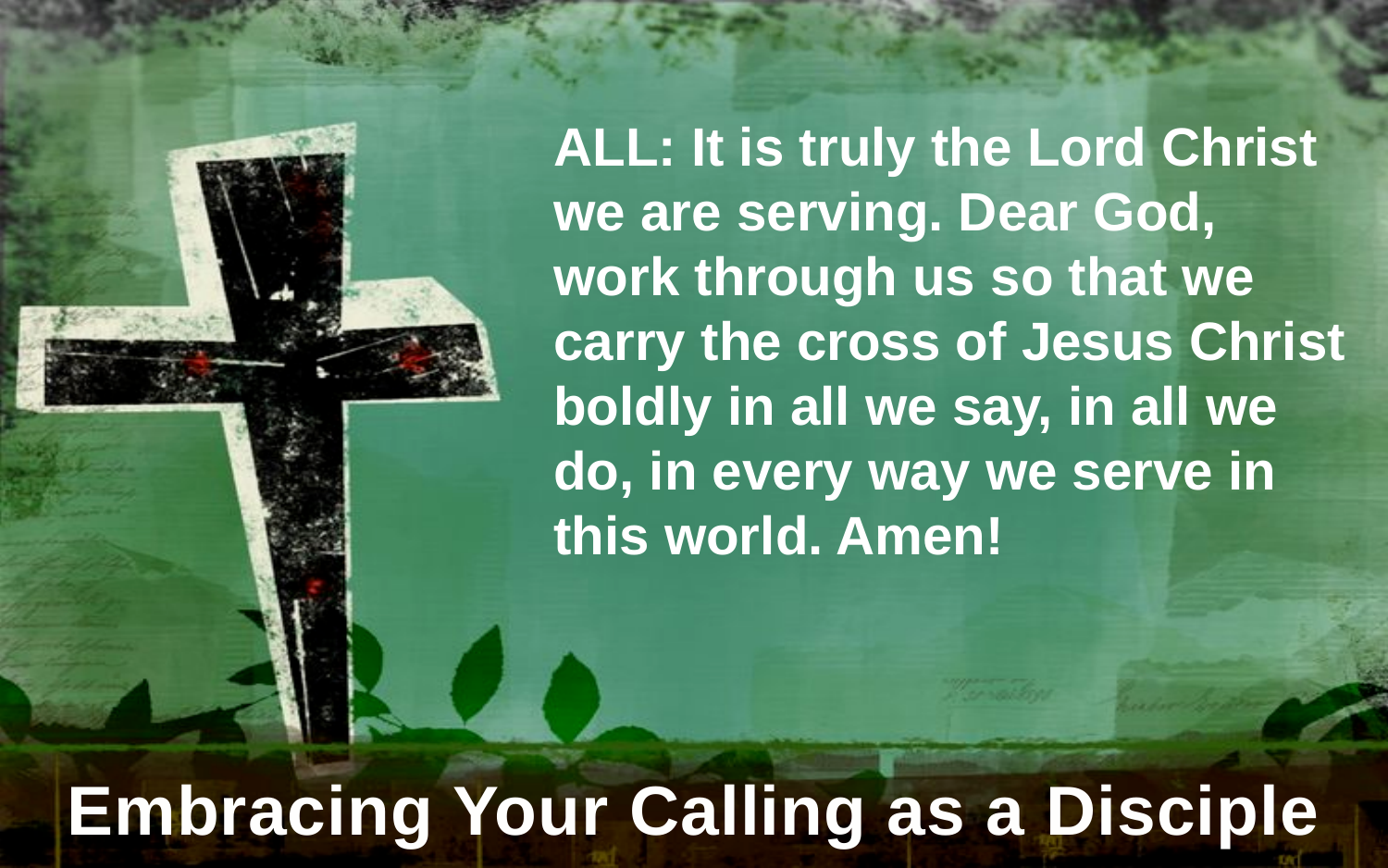

ALL: It is truly the Lord Christ we are serving. Dear God, work through us so that we carry the cross of Jesus Christ boldly in all we say, in all we do, in every way we serve in this world. Amen!
Embracing Your Calling as a Disciple